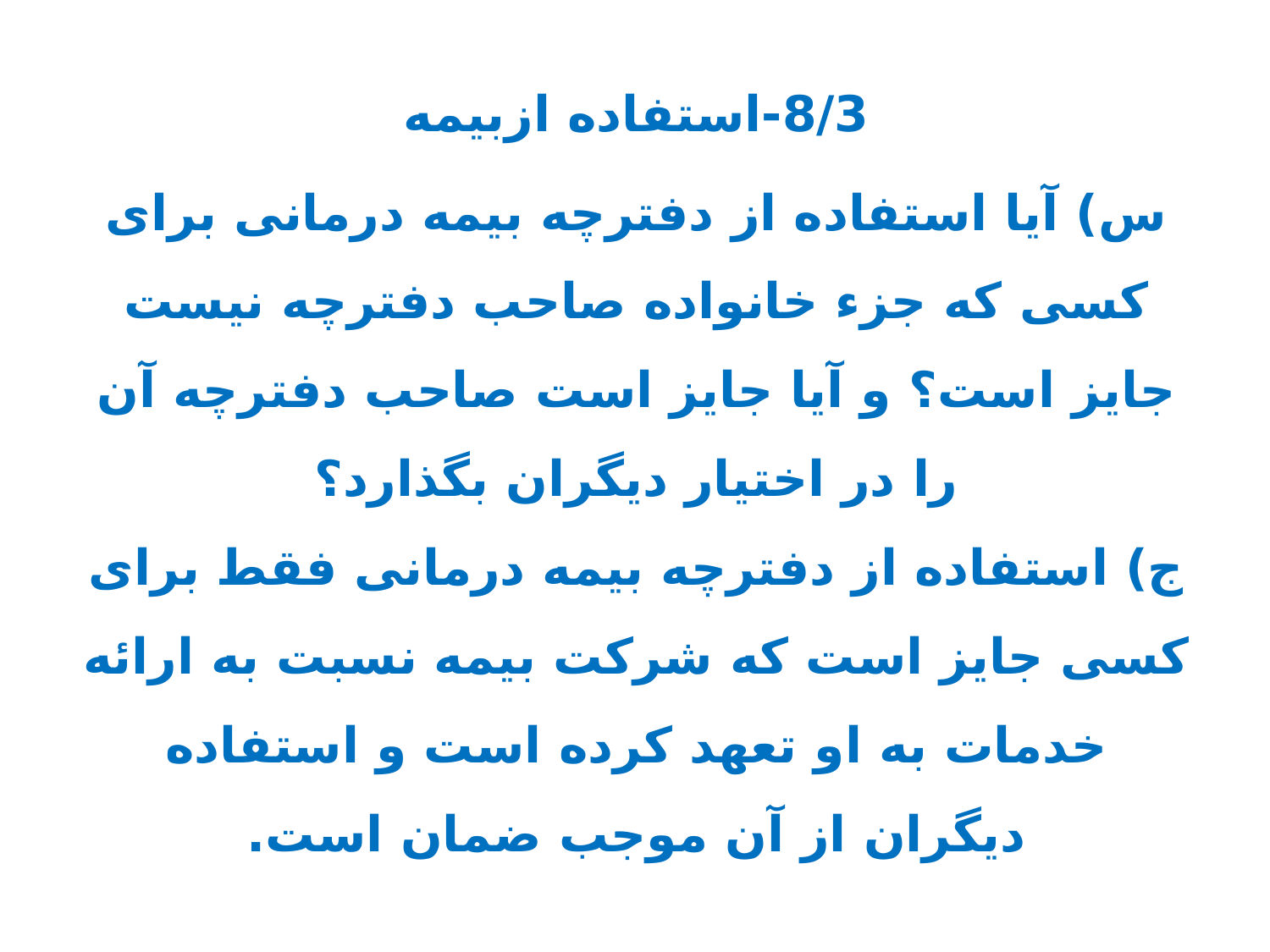

8/3-استفاده ازبیمه
س) آیا استفاده از دفترچه بیمه درمانى براى کسى که جزء خانواده صاحب دفترچه نیست جایز است؟ و آیا جایز است صاحب دفترچه آن را در اختیار دیگران بگذارد؟
ج) استفاده از دفترچه بیمه درمانى فقط براى کسى جایز است که شرکت بیمه نسبت به ارائه خدمات به او تعهد کرده است و استفاده دیگران از آن موجب ضمان است.